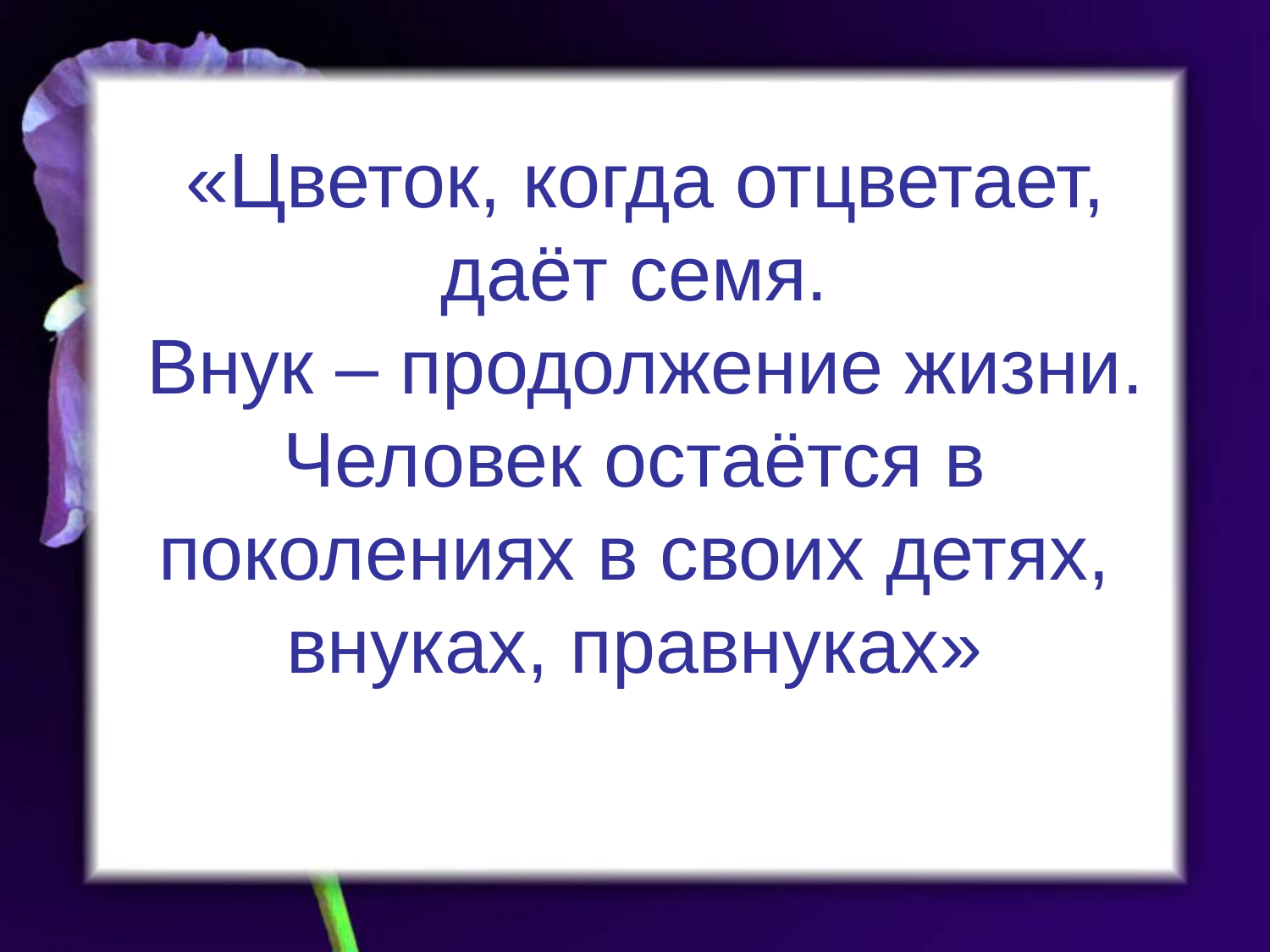

# «Цветок, когда отцветает, даёт семя. Внук – продолжение жизни. Человек остаётся в поколениях в своих детях, внуках, правнуках»